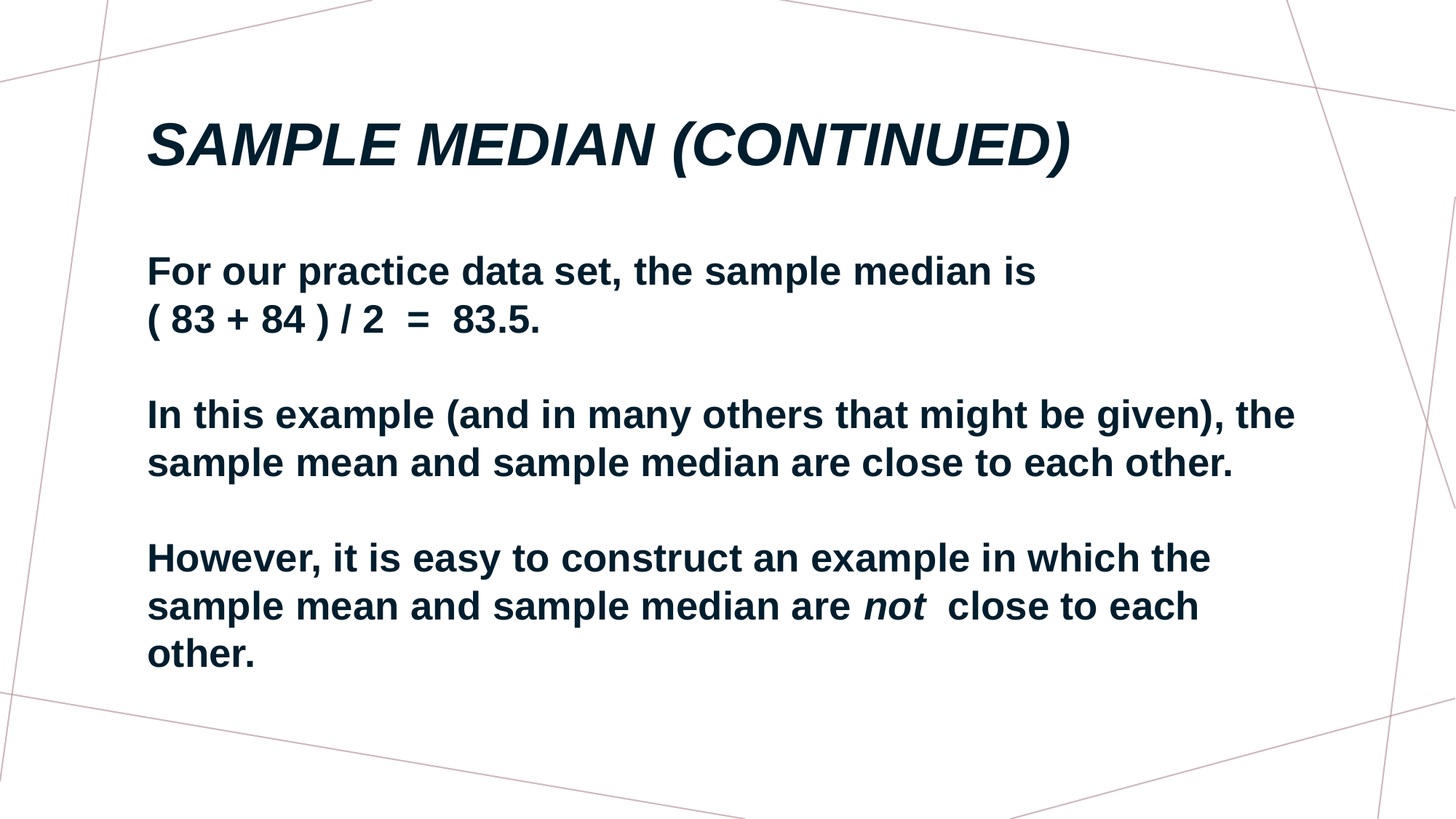

# SAMPLE MEDIAN (CONTINUED)
For our practice data set, the sample median is
( 83 + 84 ) / 2  =  83.5.

In this example (and in many others that might be given), the sample mean and sample median are close to each other.

However, it is easy to construct an example in which the sample mean and sample median are not  close to each other.